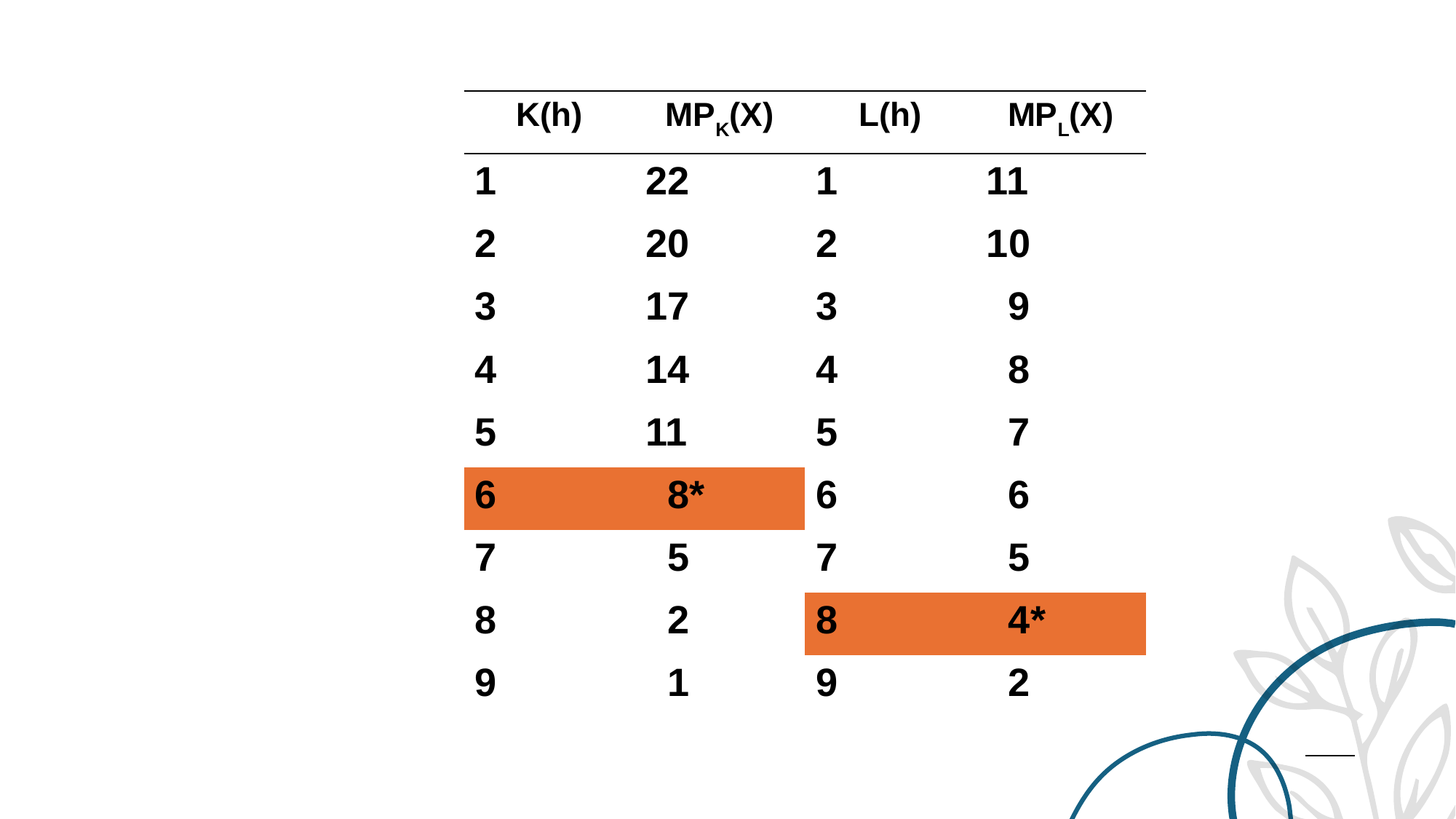

| K(h) | MPK(X) | L(h) | MPL(X) |
| --- | --- | --- | --- |
| 1 | 22 | 1 | 11 |
| 2 | 20 | 2 | 10 |
| 3 | 17 | 3 | 9 |
| 4 | 14 | 4 | 8 |
| 5 | 11 | 5 | 7 |
| 6 | 8\* | 6 | 6 |
| 7 | 5 | 7 | 5 |
| 8 | 2 | 8 | 4\* |
| 9 | 1 | 9 | 2 |